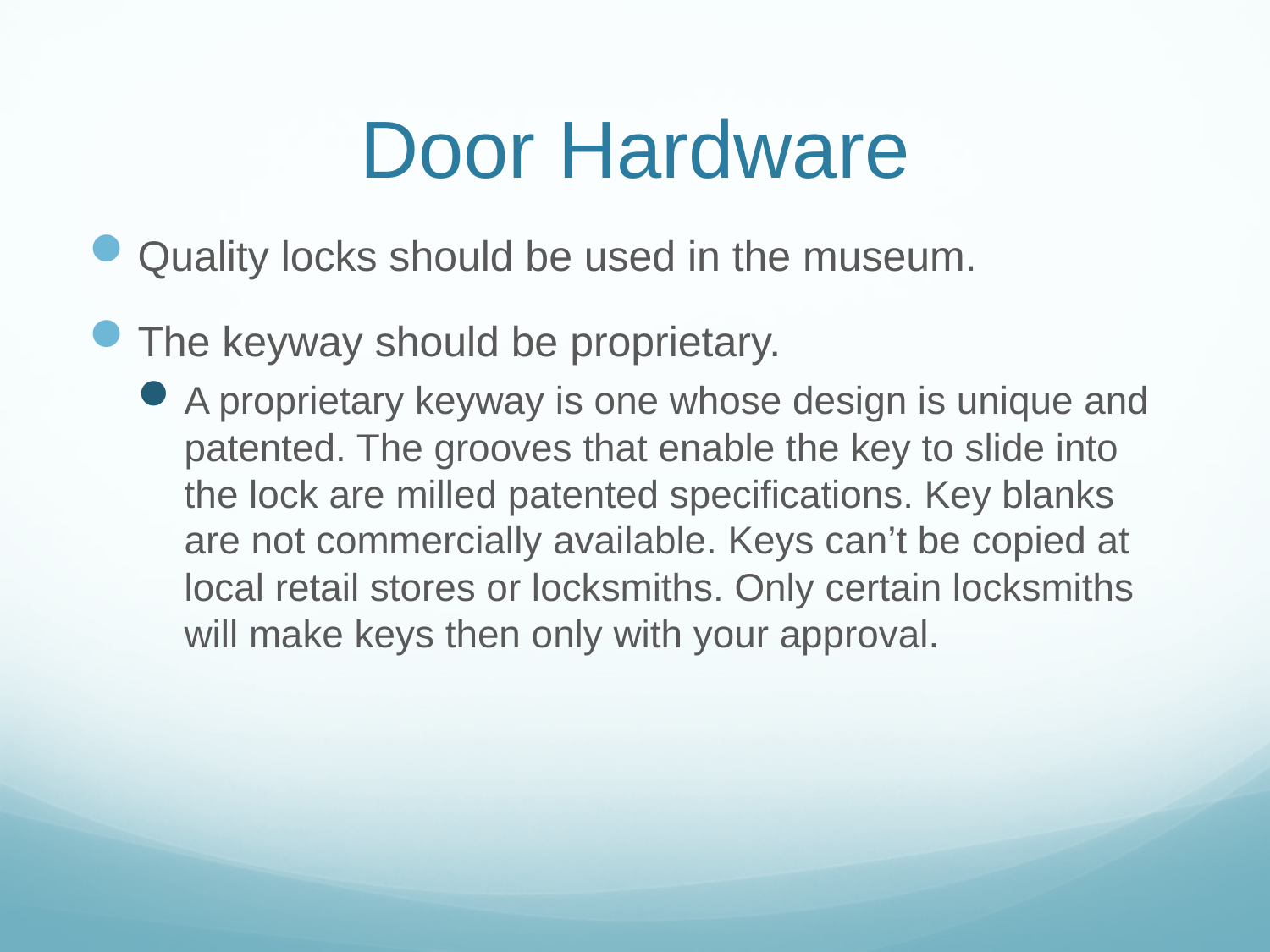

# Door Hardware
Quality locks should be used in the museum.
The keyway should be proprietary.
A proprietary keyway is one whose design is unique and patented. The grooves that enable the key to slide into the lock are milled patented specifications. Key blanks are not commercially available. Keys can’t be copied at local retail stores or locksmiths. Only certain locksmiths will make keys then only with your approval.